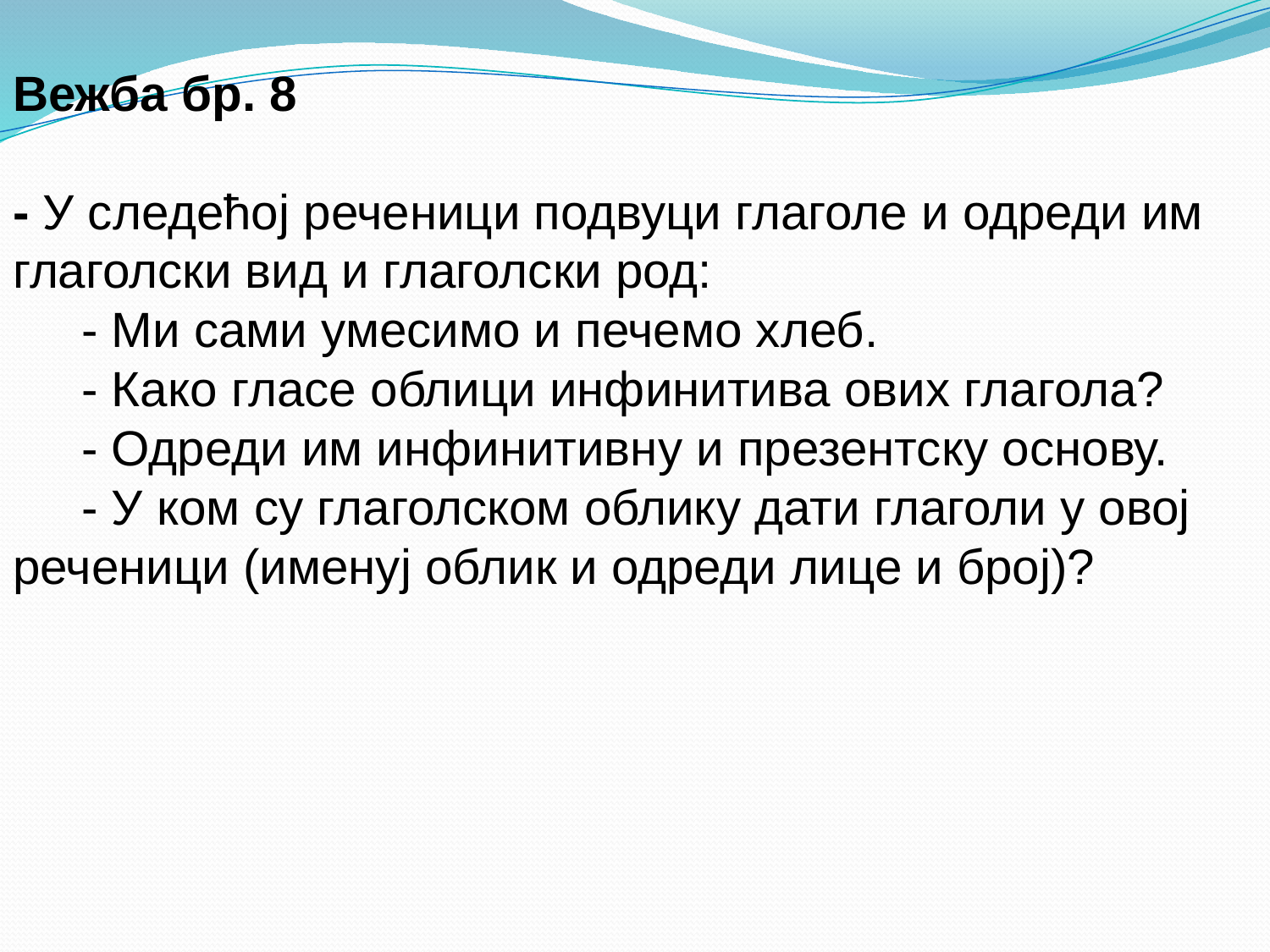

Вежба бр. 8

- У следећој реченици подвуци глаголе и одреди им глаголски вид и глаголски род:
     - Ми сами умесимо и печемо хлеб.
     - Како гласе облици инфинитива ових глагола?
     - Одреди им инфинитивну и презентску основу.
     - У ком су глаголском облику дати глаголи у овој реченици (именуј облик и одреди лице и број)?